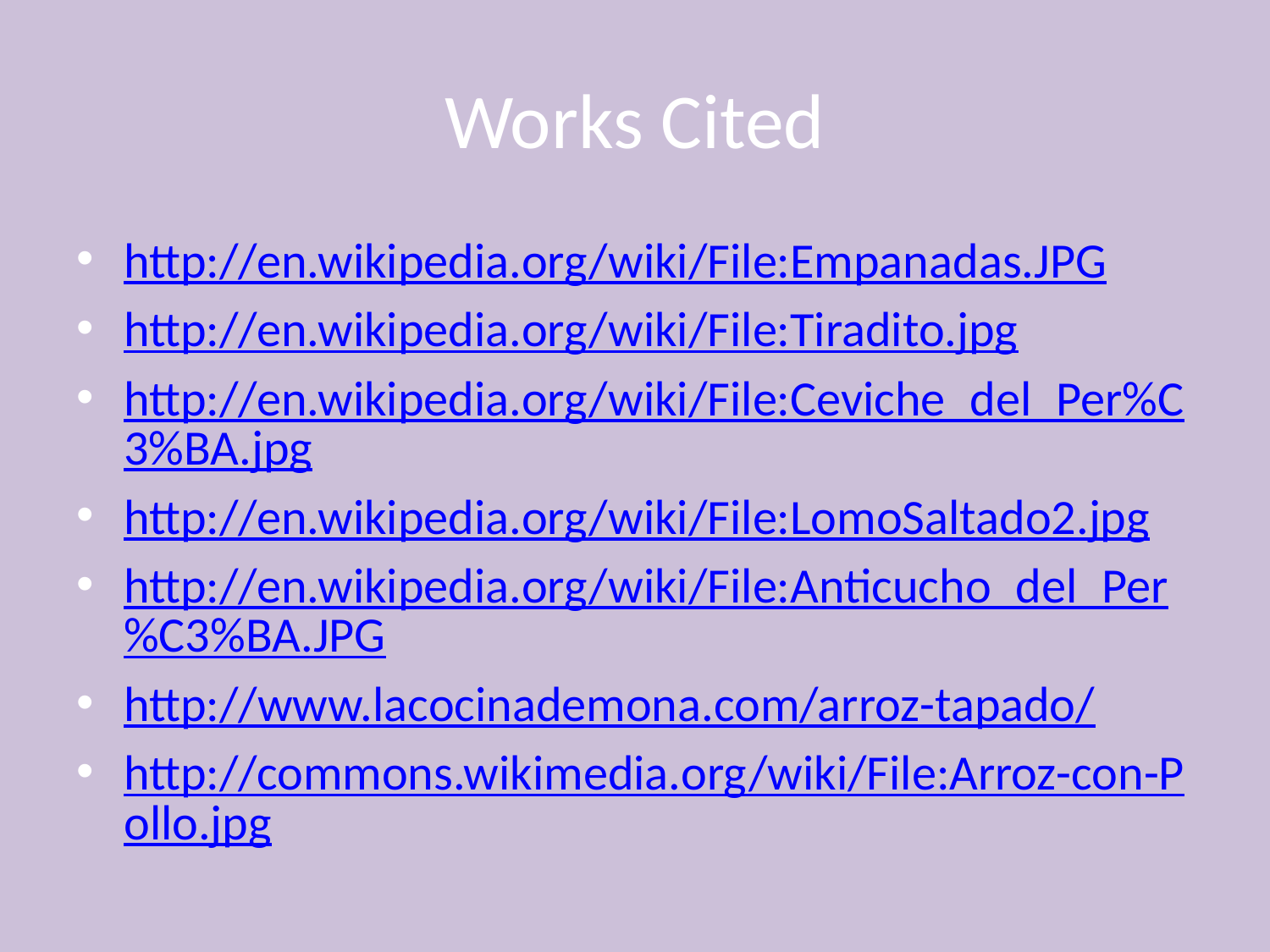

# Works Cited
http://en.wikipedia.org/wiki/File:Empanadas.JPG
http://en.wikipedia.org/wiki/File:Tiradito.jpg
http://en.wikipedia.org/wiki/File:Ceviche_del_Per%C3%BA.jpg
http://en.wikipedia.org/wiki/File:LomoSaltado2.jpg
http://en.wikipedia.org/wiki/File:Anticucho_del_Per%C3%BA.JPG
http://www.lacocinademona.com/arroz-tapado/
http://commons.wikimedia.org/wiki/File:Arroz-con-Pollo.jpg